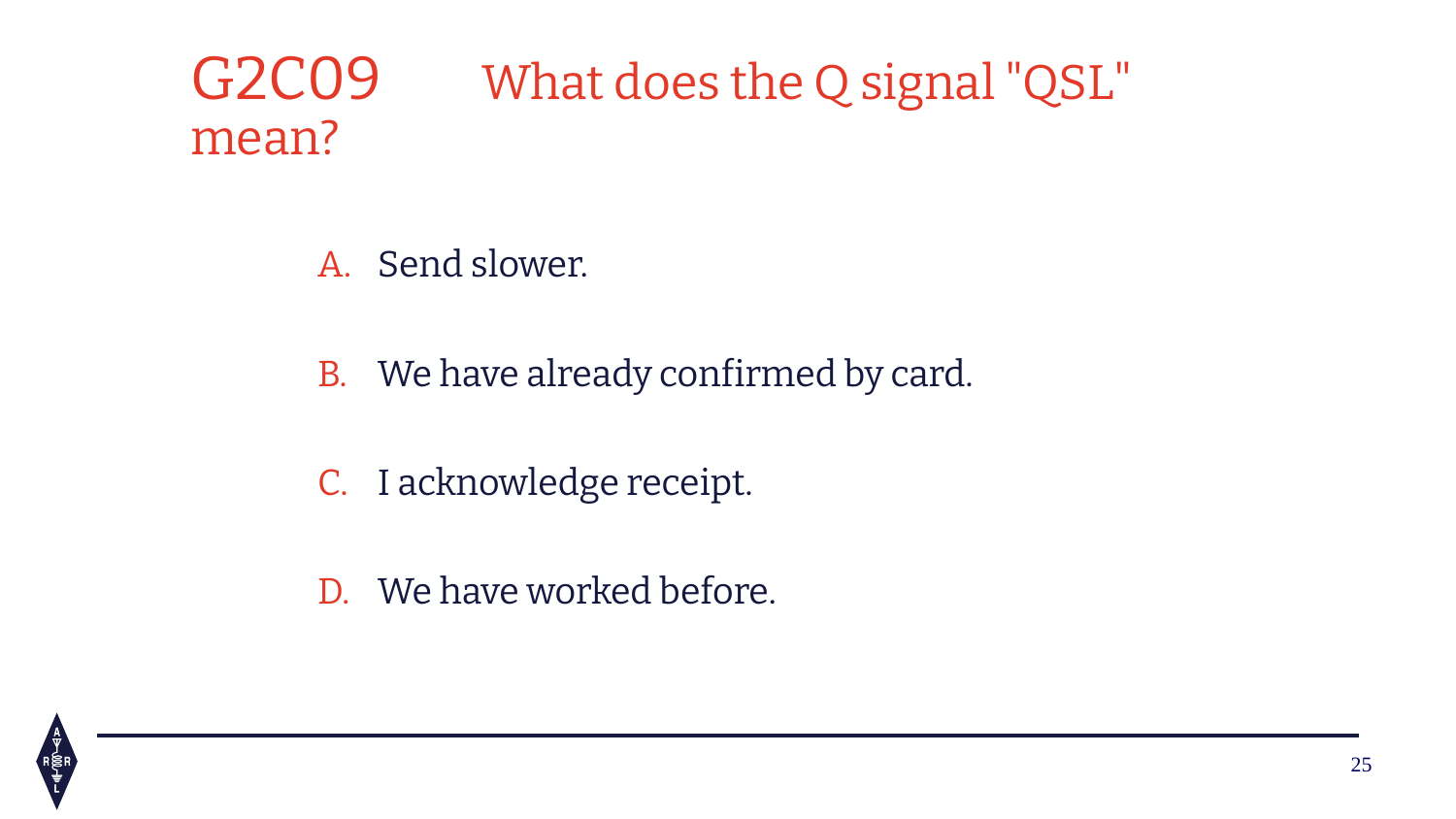

G2C09 	What does the Q signal "QSL" mean?
  Send slower.

  We have already confirmed by card.

  I acknowledge receipt.

  We have worked before.
25